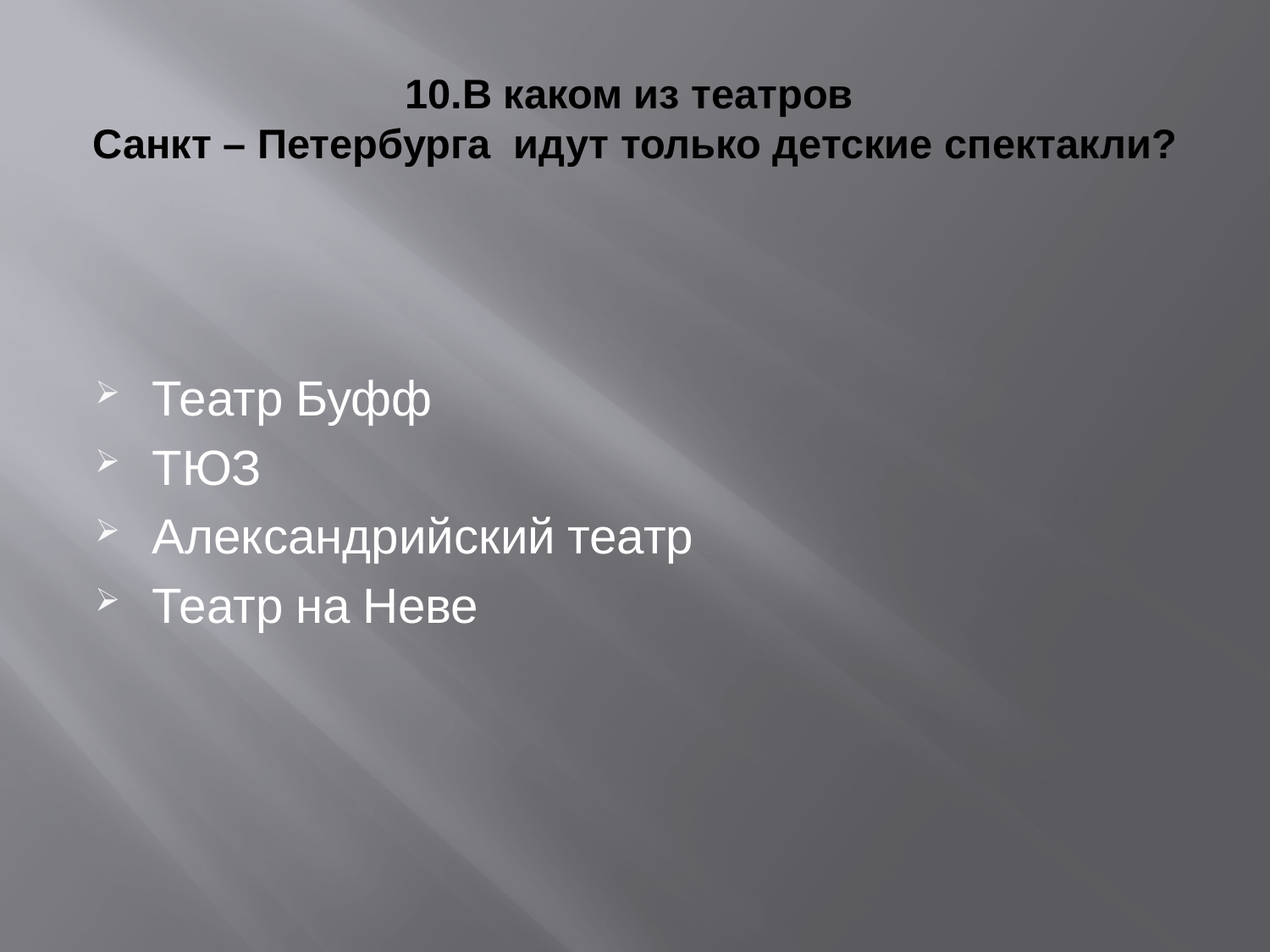

# 10.В каком из театров Санкт – Петербурга  идут только детские спектакли?

Театр Буфф
ТЮЗ
Александрийский театр
Театр на Неве